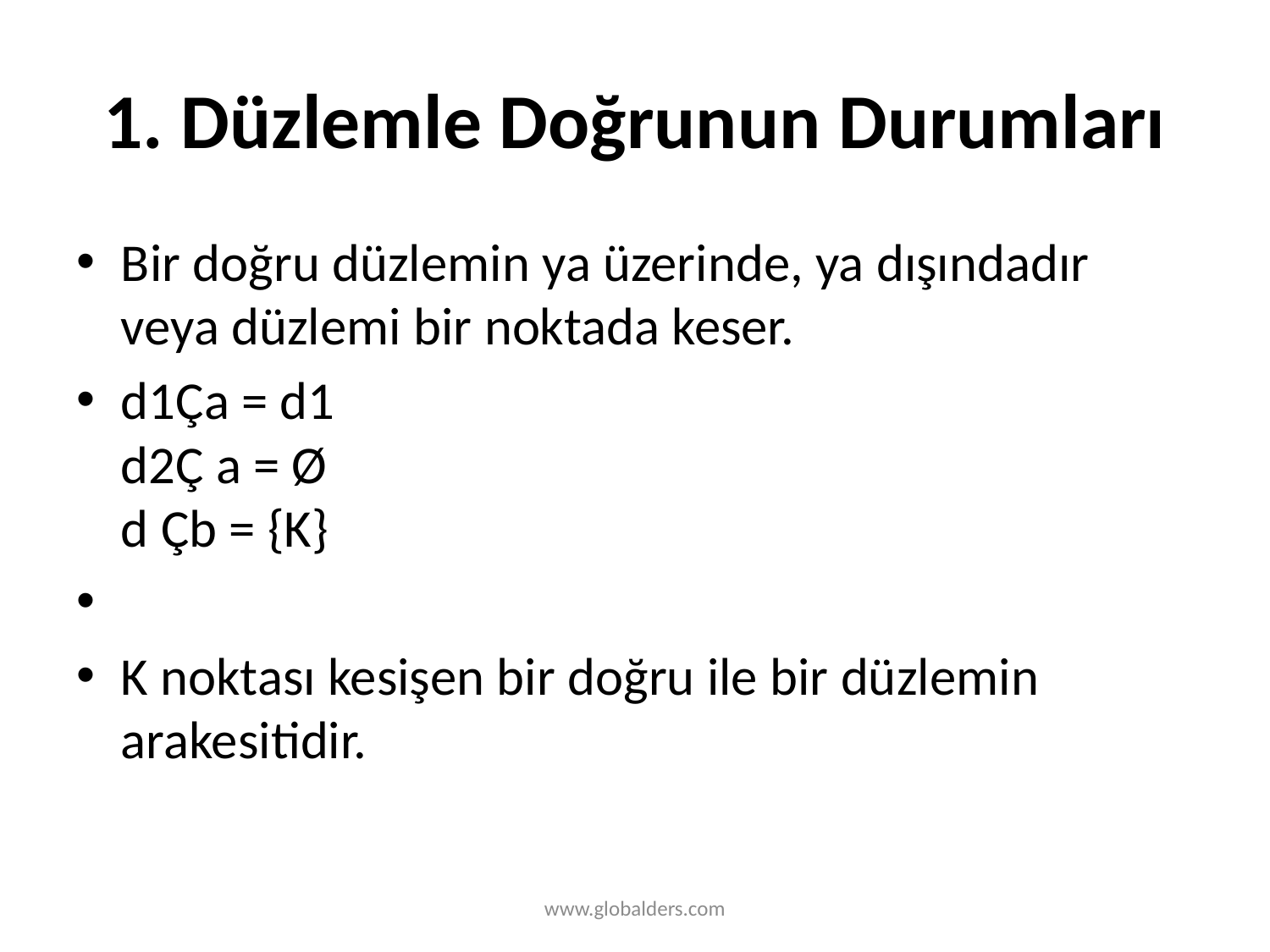

# 1. Düzlemle Doğrunun Durumları
Bir doğru düzlemin ya üzerinde, ya dışındadır veya düzlemi bir noktada keser.
d1Ça = d1
d2Ç a = Ø
d Çb = {K}

K noktası kesişen bir doğru ile bir düzlemin arakesitidir.

www.globalders.com